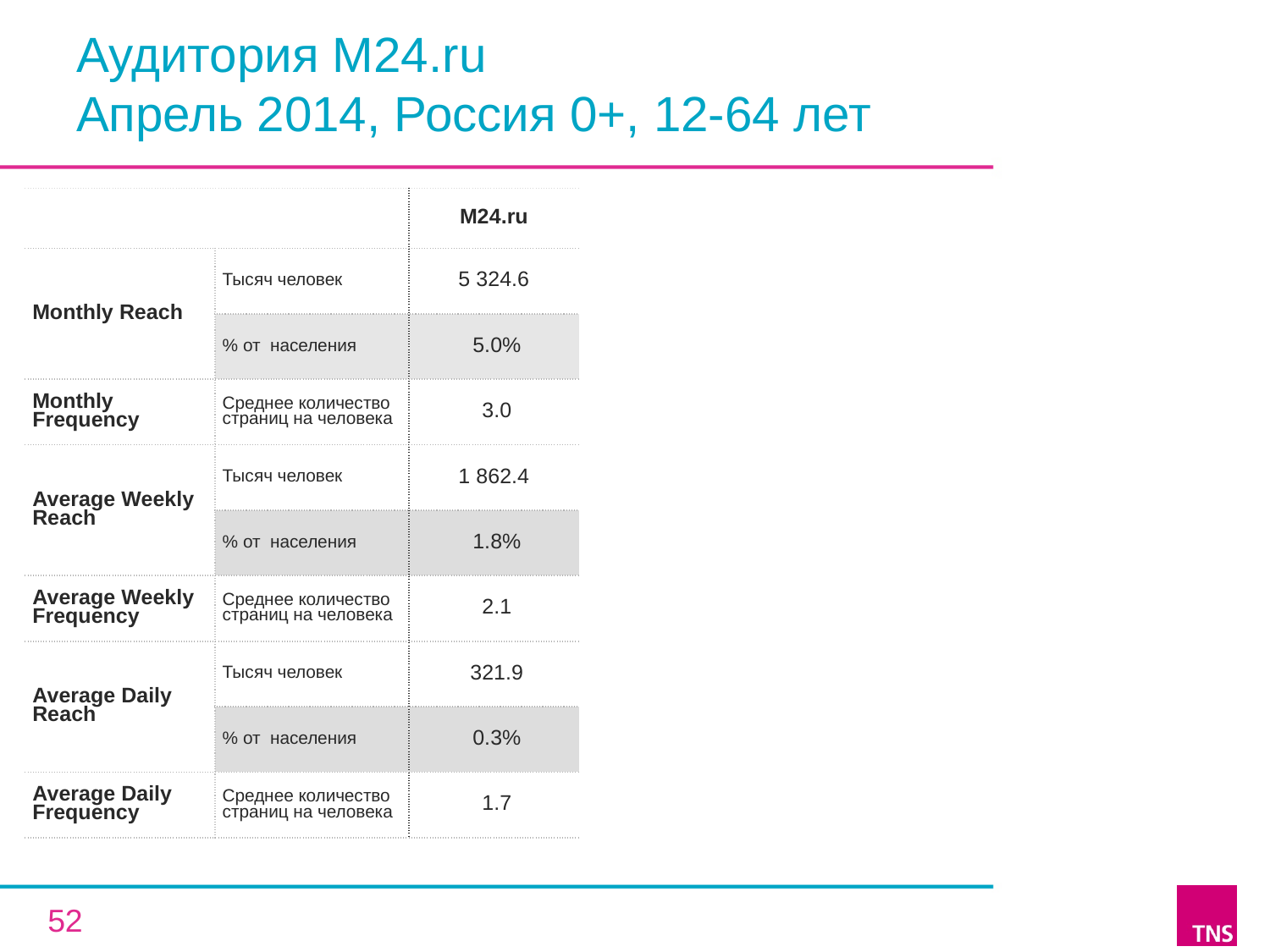

# Аудитория M24.ru Апрель 2014, Россия 0+, 12-64 лет
|  |  | M24.ru |
| --- | --- | --- |
| Monthly Reach | Тысяч человек | 5 324.6 |
|  | % от населения | 5.0% |
| Monthly Frequency | Среднее количество страниц на человека | 3.0 |
| Average Weekly Reach | Тысяч человек | 1 862.4 |
|  | % от населения | 1.8% |
| Average Weekly Frequency | Среднее количество страниц на человека | 2.1 |
| Average Daily Reach | Тысяч человек | 321.9 |
|  | % от населения | 0.3% |
| Average Daily Frequency | Среднее количество страниц на человека | 1.7 |

52